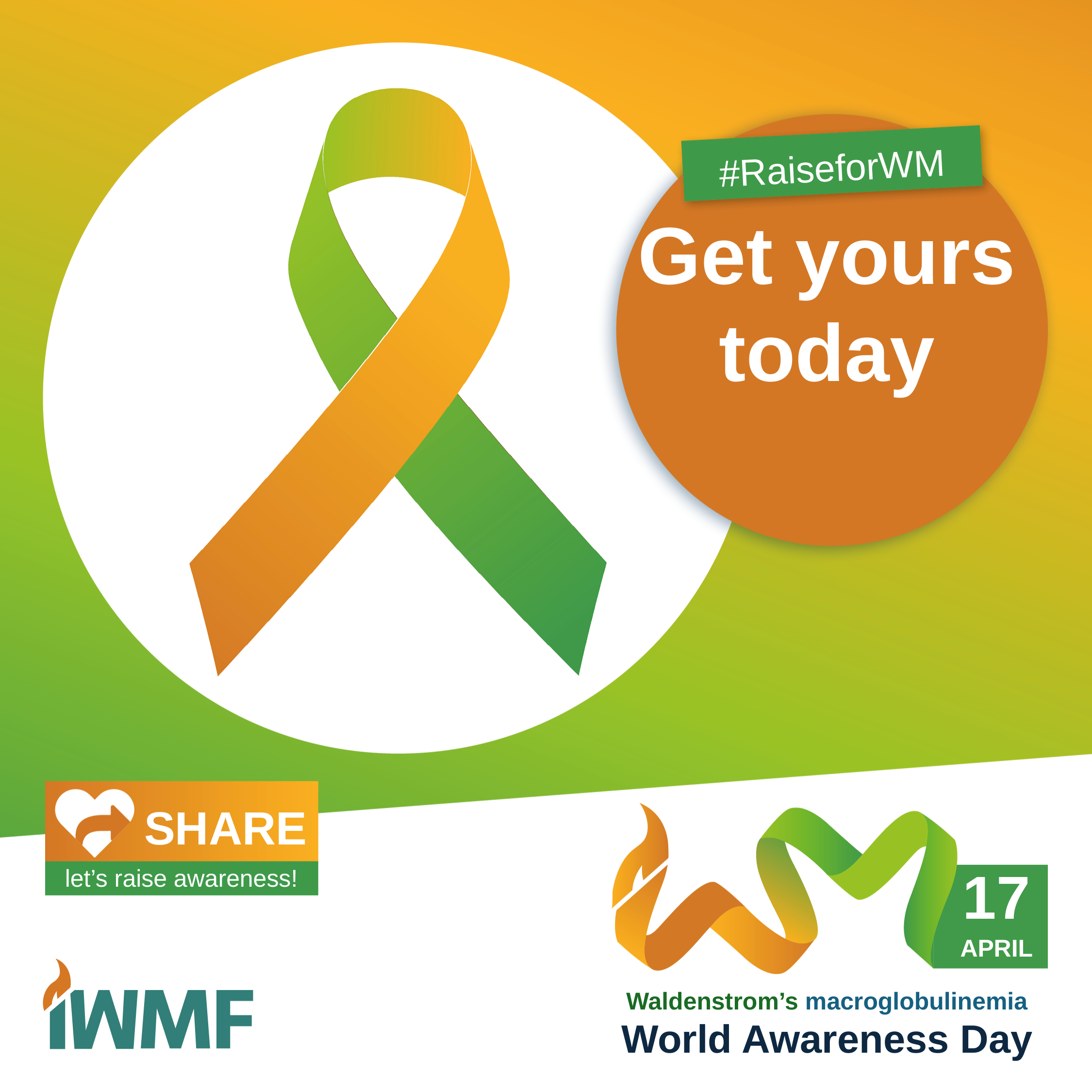

#RaiseforWM
Get yours today
SHARE
let’s raise awareness!
17
APRIL
Waldenstrom’s macroglobulinemia
World Awareness Day